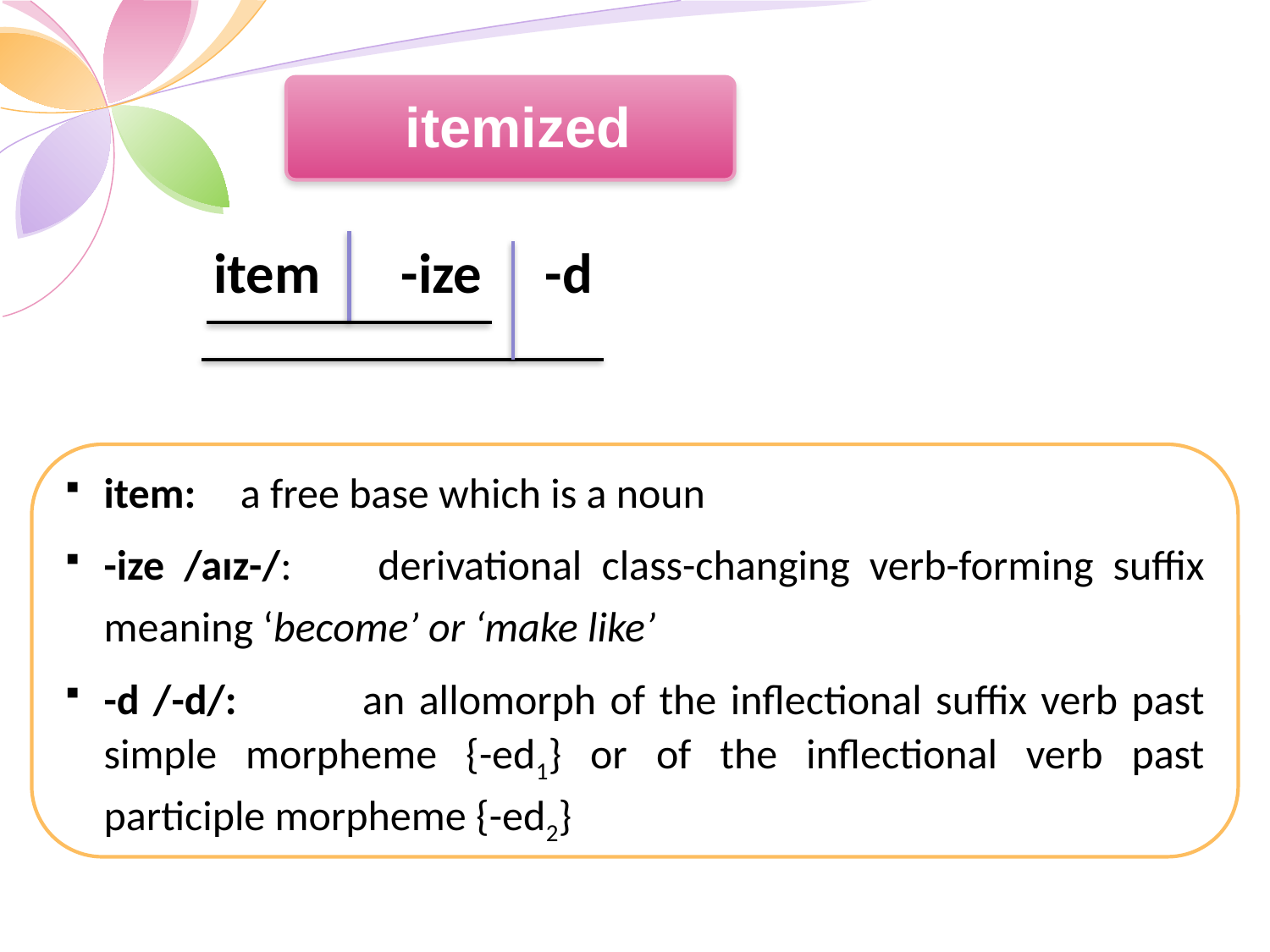

itemized
-d
item
-ize
item:	 a free base which is a noun
-ize /aɪz-/: 	derivational class-changing verb-forming suffix meaning ‘become’ or ‘make like’
-d /-d/:	an allomorph of the inflectional suffix verb past simple morpheme {-ed1} or of the inflectional verb past participle morpheme {-ed2}